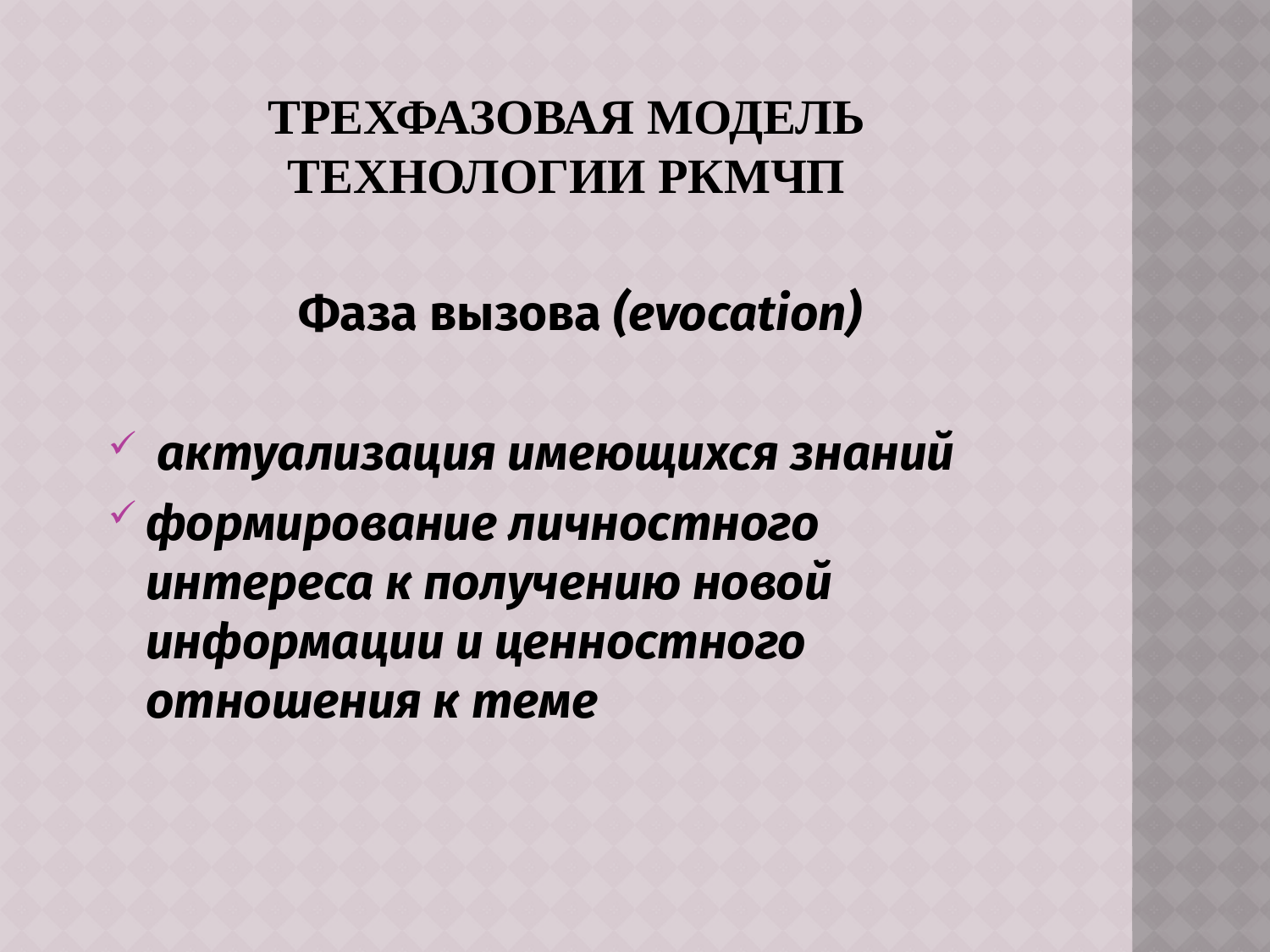

# Трехфазовая модель технологии РКМЧП
Фаза вызова (evocation)

 актуализация имеющихся знаний
формирование личностного интереса к получению новой информации и ценностного отношения к теме